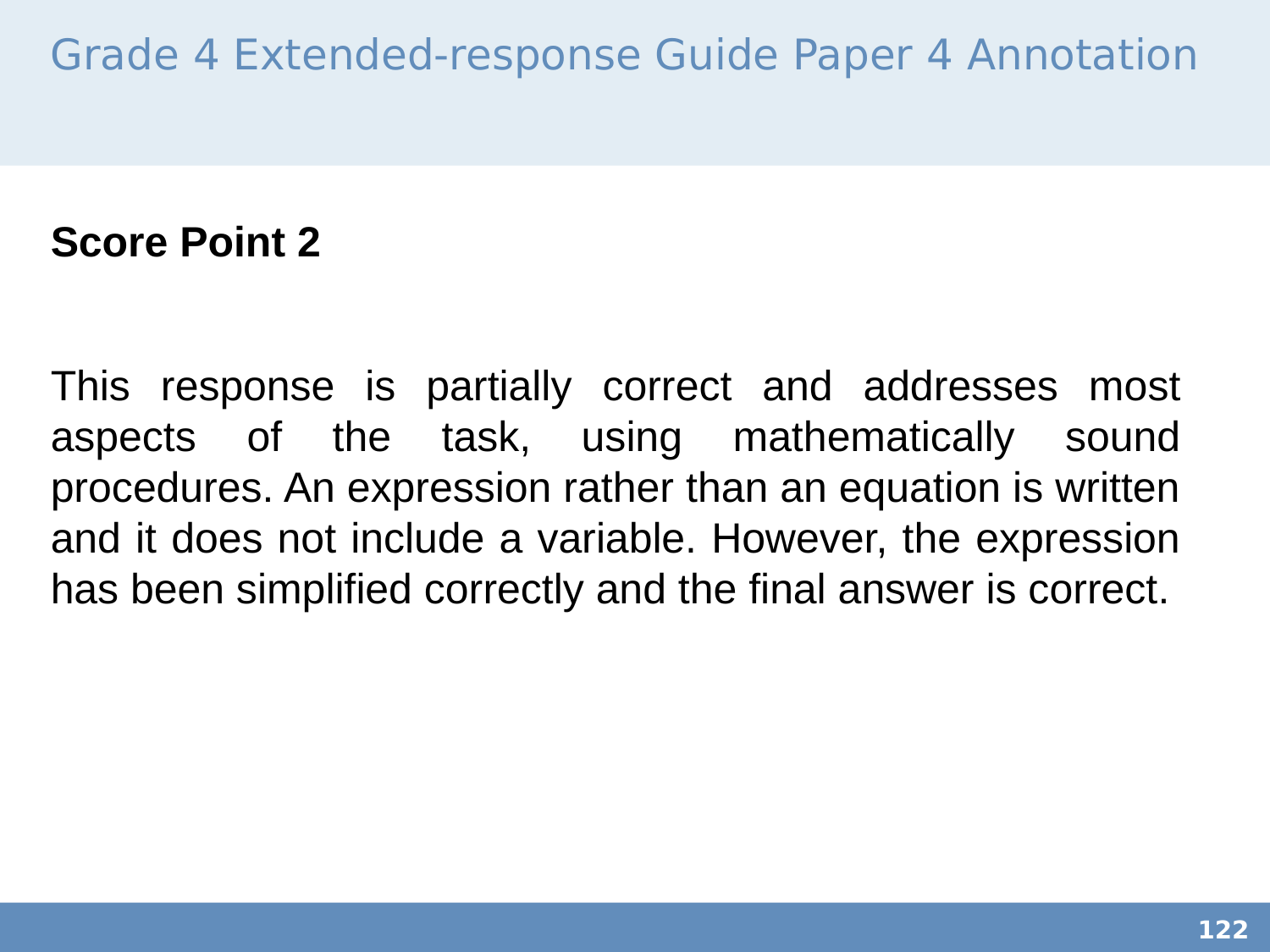

# Grade 4 Extended-response Guide Paper 4 Annotation
Score Point 2

This response is partially correct and addresses most aspects of the task, using mathematically sound procedures. An expression rather than an equation is written and it does not include a variable. However, the expression has been simplified correctly and the final answer is correct.
122